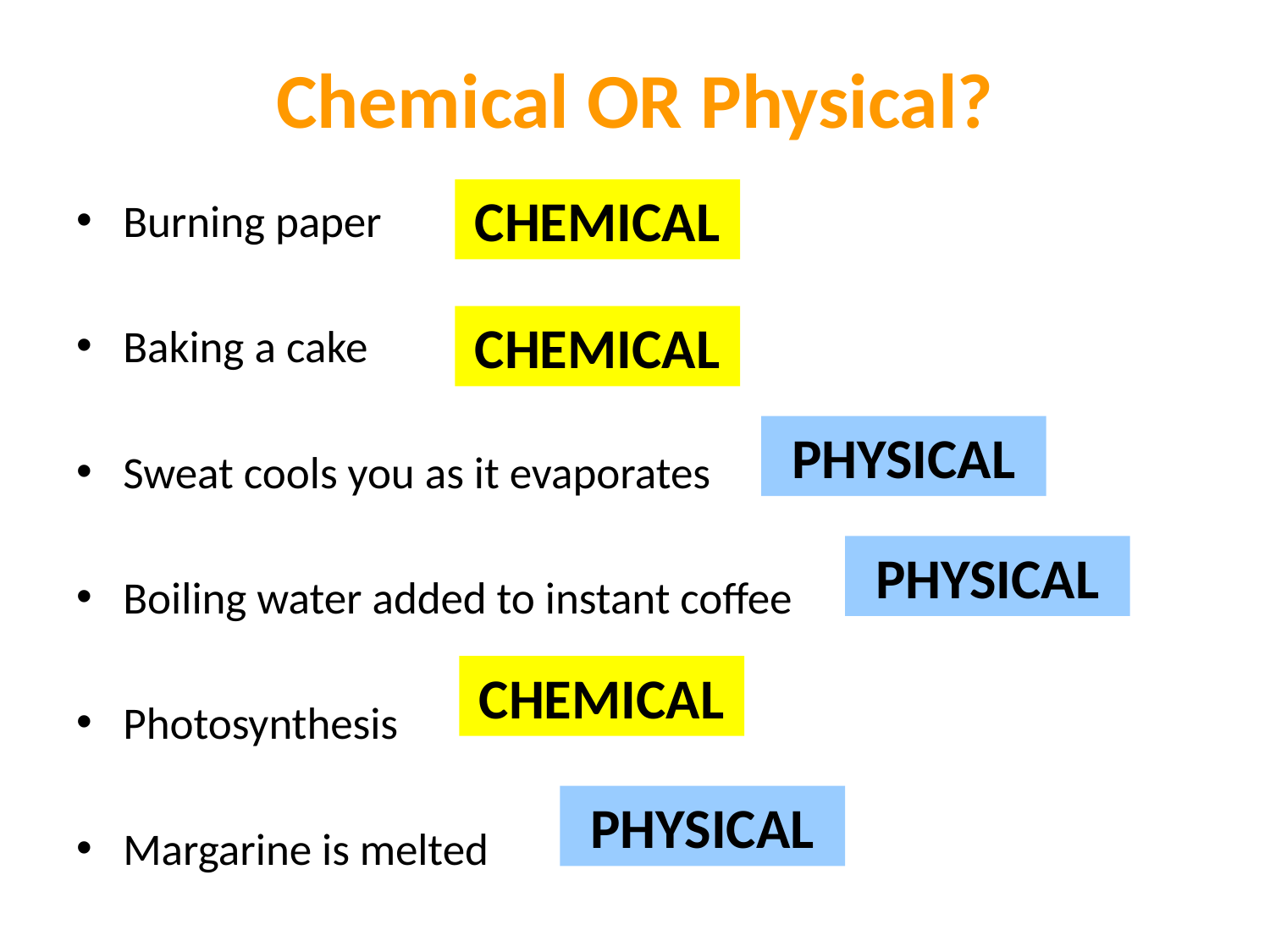

# Chemical OR Physical?
CHEMICAL
Burning paper

Baking a cake

Sweat cools you as it evaporates

Boiling water added to instant coffee

Photosynthesis

Margarine is melted
CHEMICAL
PHYSICAL
PHYSICAL
CHEMICAL
PHYSICAL